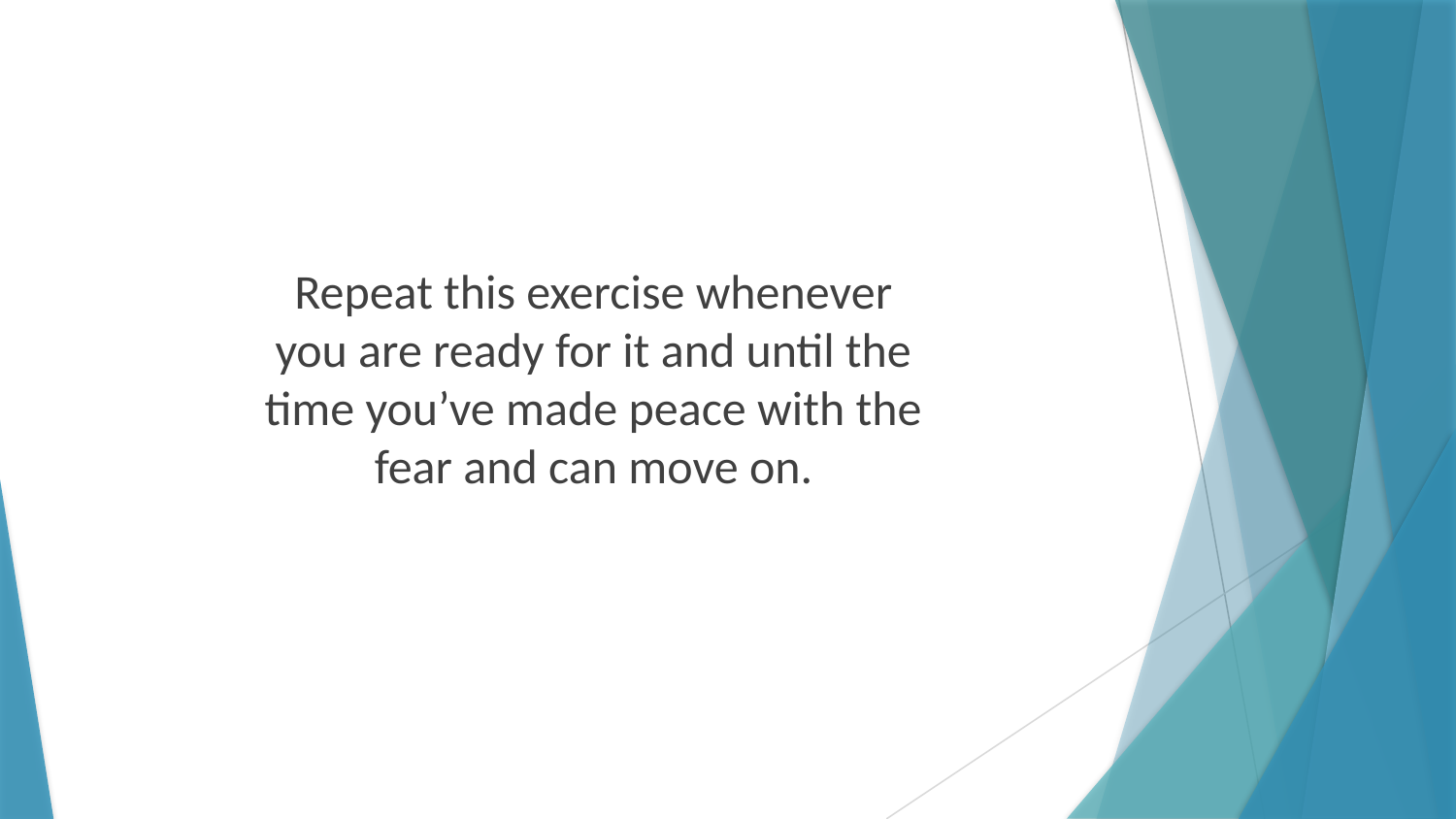

Repeat this exercise whenever you are ready for it and until the time you’ve made peace with the fear and can move on.